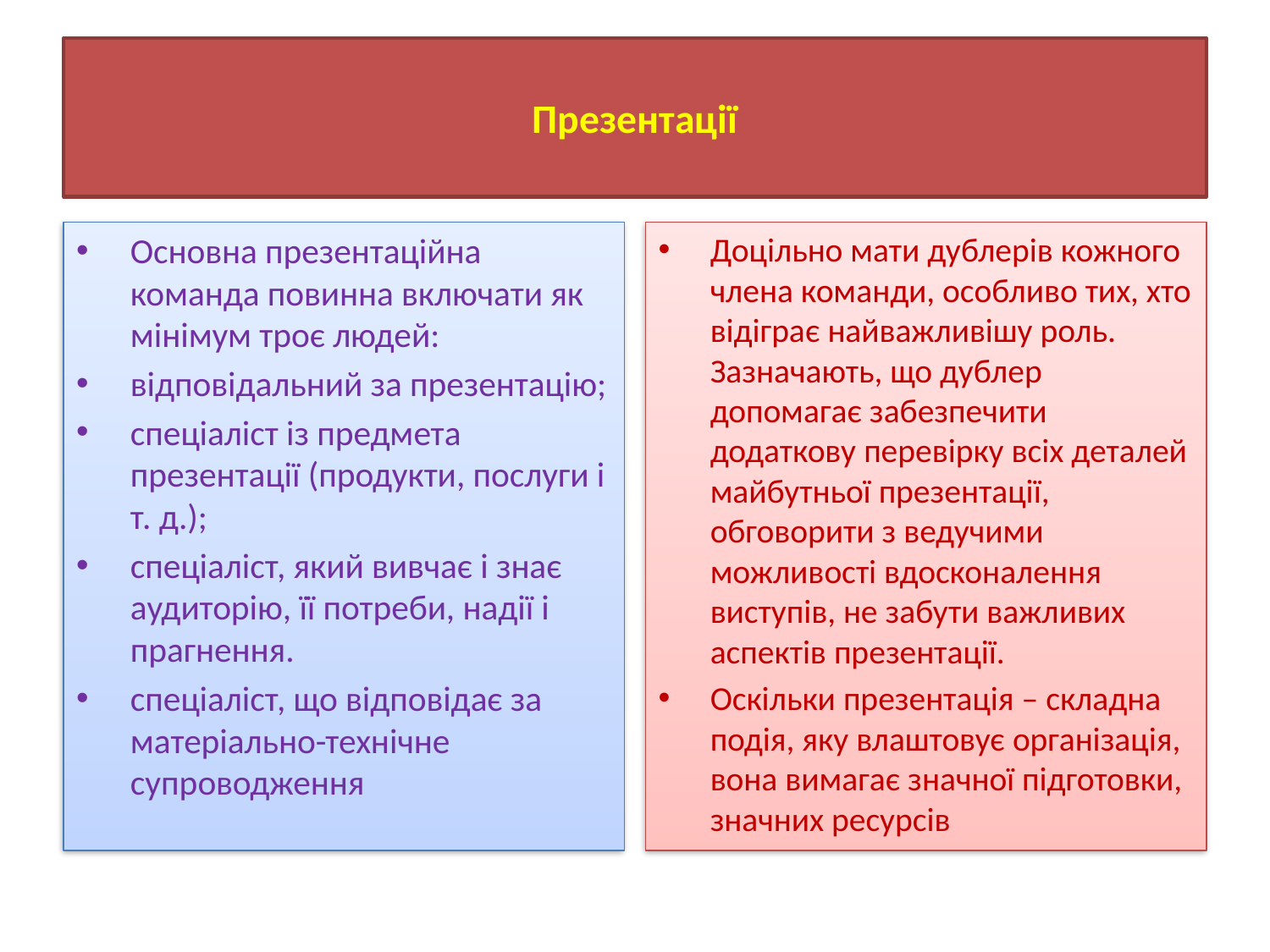

# Презентації
Основна презентаційна команда повинна включати як мінімум троє людей:
відповідальний за презентацію;
спеціаліст із предмета презентації (продукти, послуги і т. д.);
спеціаліст, який вивчає і знає аудиторію, її потреби, надії і прагнення.
спеціаліст, що відповідає за матеріально-технічне супроводження

Доцільно мати дублерів кожного члена команди, особливо тих, хто відіграє найважливішу роль. Зазначають, що дублер допомагає забезпечити додаткову перевірку всіх деталей майбутньої презентації, обговорити з ведучими можливості вдосконалення виступів, не забути важливих аспектів презентації.
Оскільки презентація – складна подія, яку влаштовує організація, вона вимагає значної підготовки, значних ресурсів